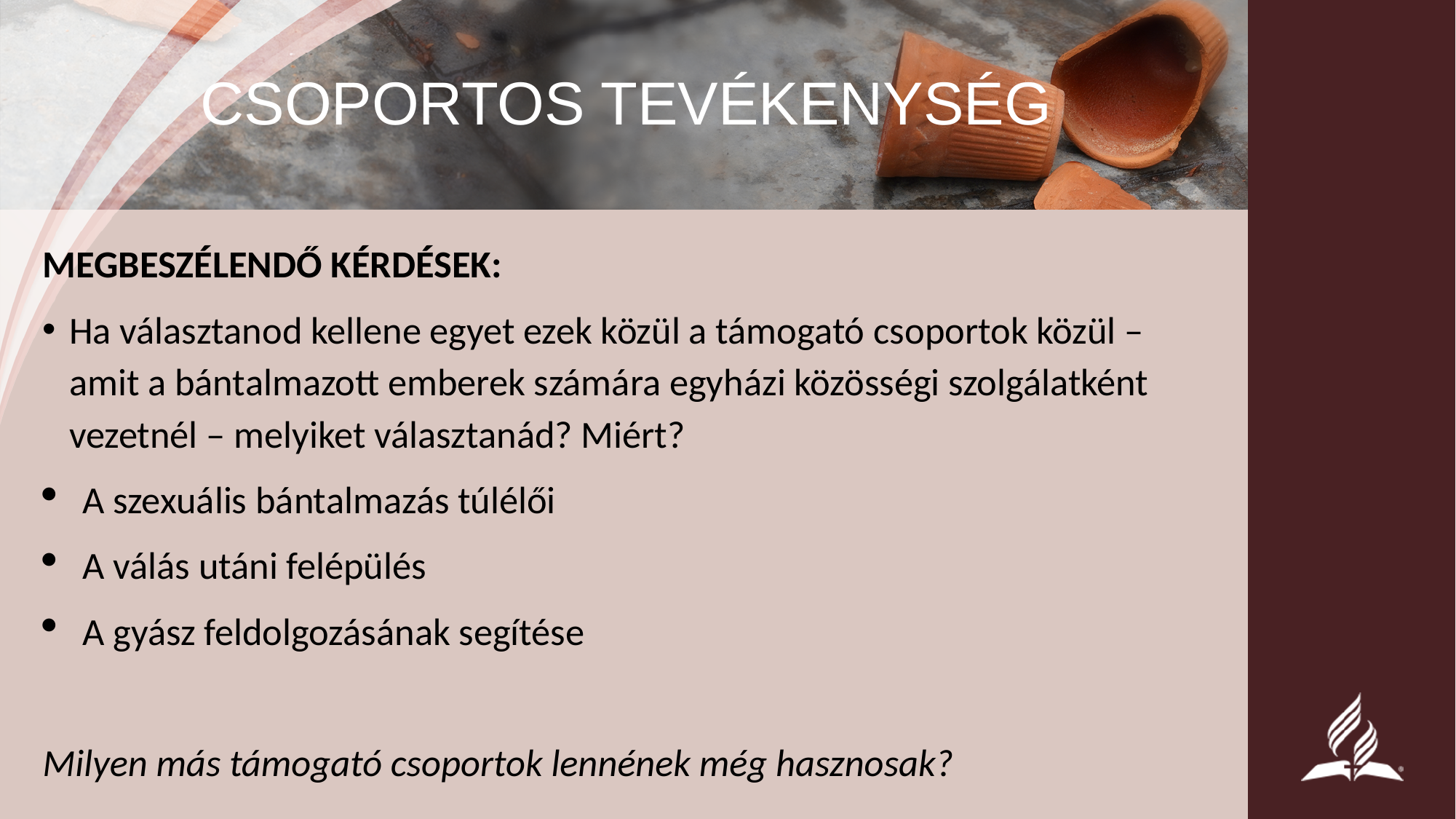

# CSOPORTOS TEVÉKENYSÉG
MEGBESZÉLENDŐ KÉRDÉSEK:
Ha választanod kellene egyet ezek közül a támogató csoportok közül – amit a bántalmazott emberek számára egyházi közösségi szolgálatként vezetnél – melyiket választanád? Miért?
A szexuális bántalmazás túlélői
A válás utáni felépülés
A gyász feldolgozásának segítése

Milyen más támogató csoportok lennének még hasznosak?